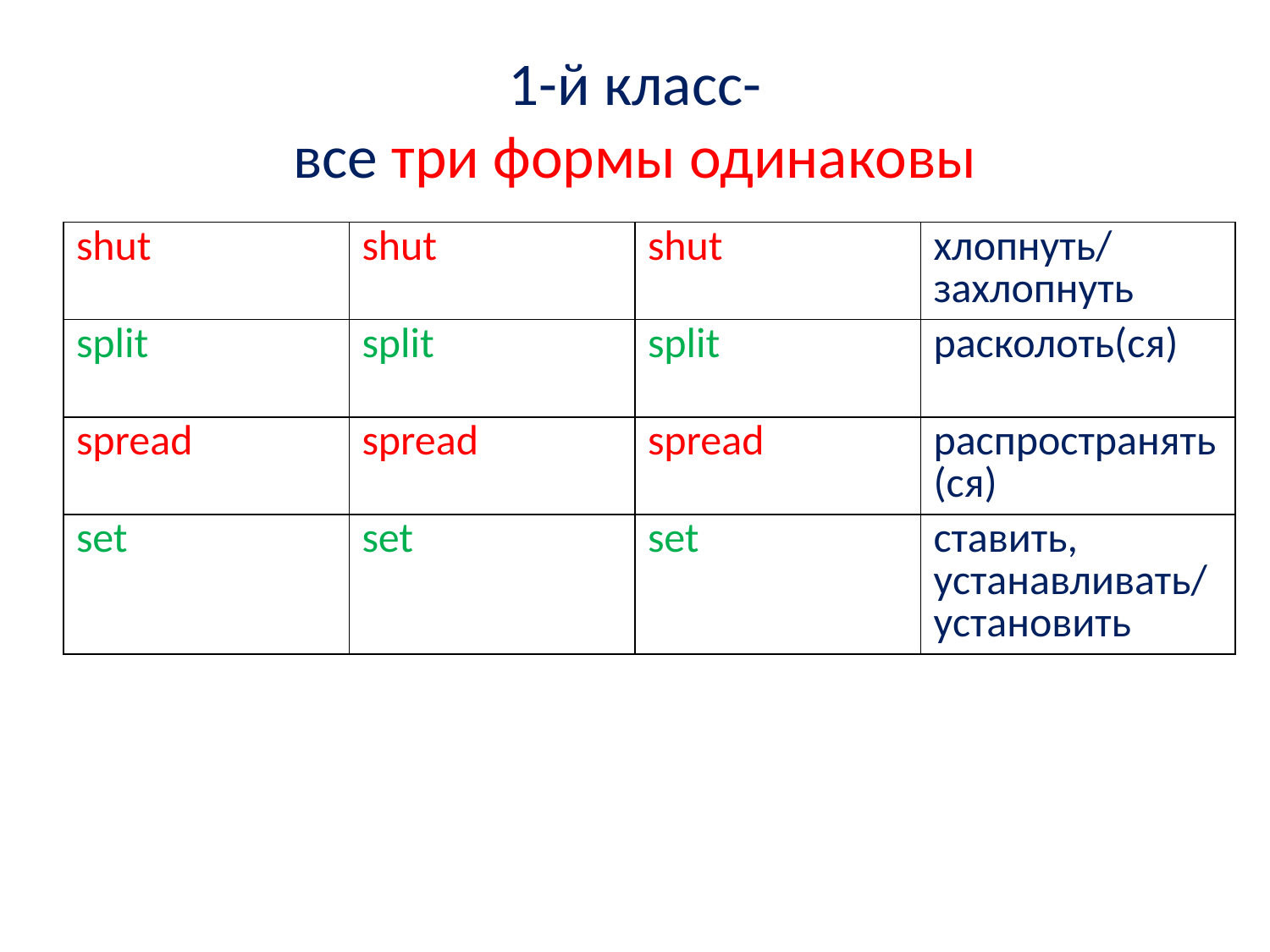

# 1-й класс- все три формы одинаковы
| shut | shut | shut | хлопнуть/ захлопнуть |
| --- | --- | --- | --- |
| split | split | split | расколоть(ся) |
| spread | spread | spread | распространять(ся) |
| set | set | set | ставить, устанавливать/ установить |